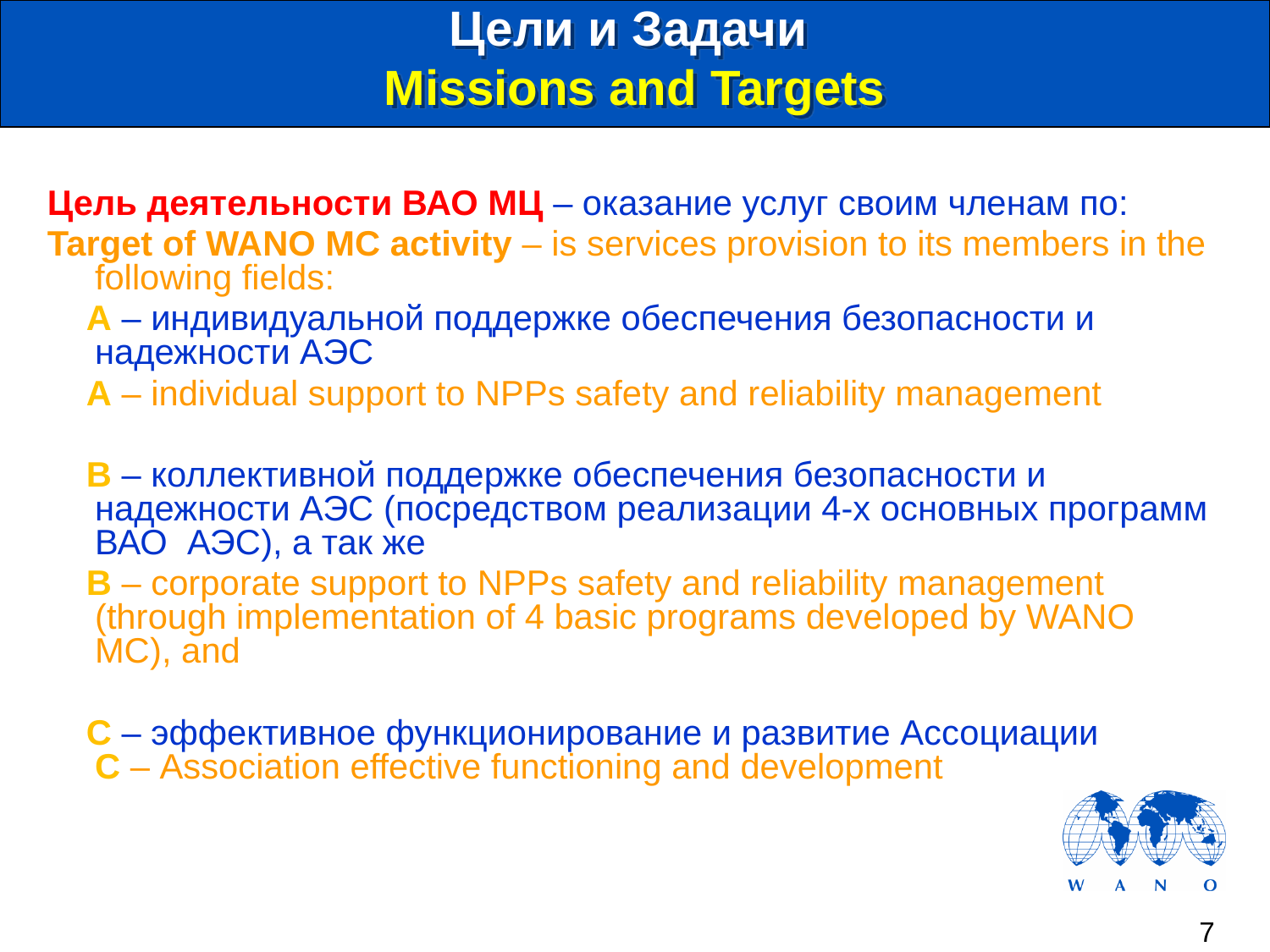

# Цели и Задачи Missions and Targets

Цель деятельности ВАО МЦ – оказание услуг своим членам по:
Target of WANO MC activity – is services provision to its members in the following fields:
    А – индивидуальной поддержке обеспечения безопасности и   надежности АЭС
    А – individual support to NPPs safety and reliability management

    В – коллективной поддержке обеспечения безопасности и надежности АЭС (посредством реализации 4-х основных программ ВАО  АЭС), а так же
    В – corporate support to NPPs safety and reliability management (through implementation of 4 basic programs developed by WANO MC), and

    С – эффективное функционирование и развитие Ассоциации
С – Association effective functioning and development

7